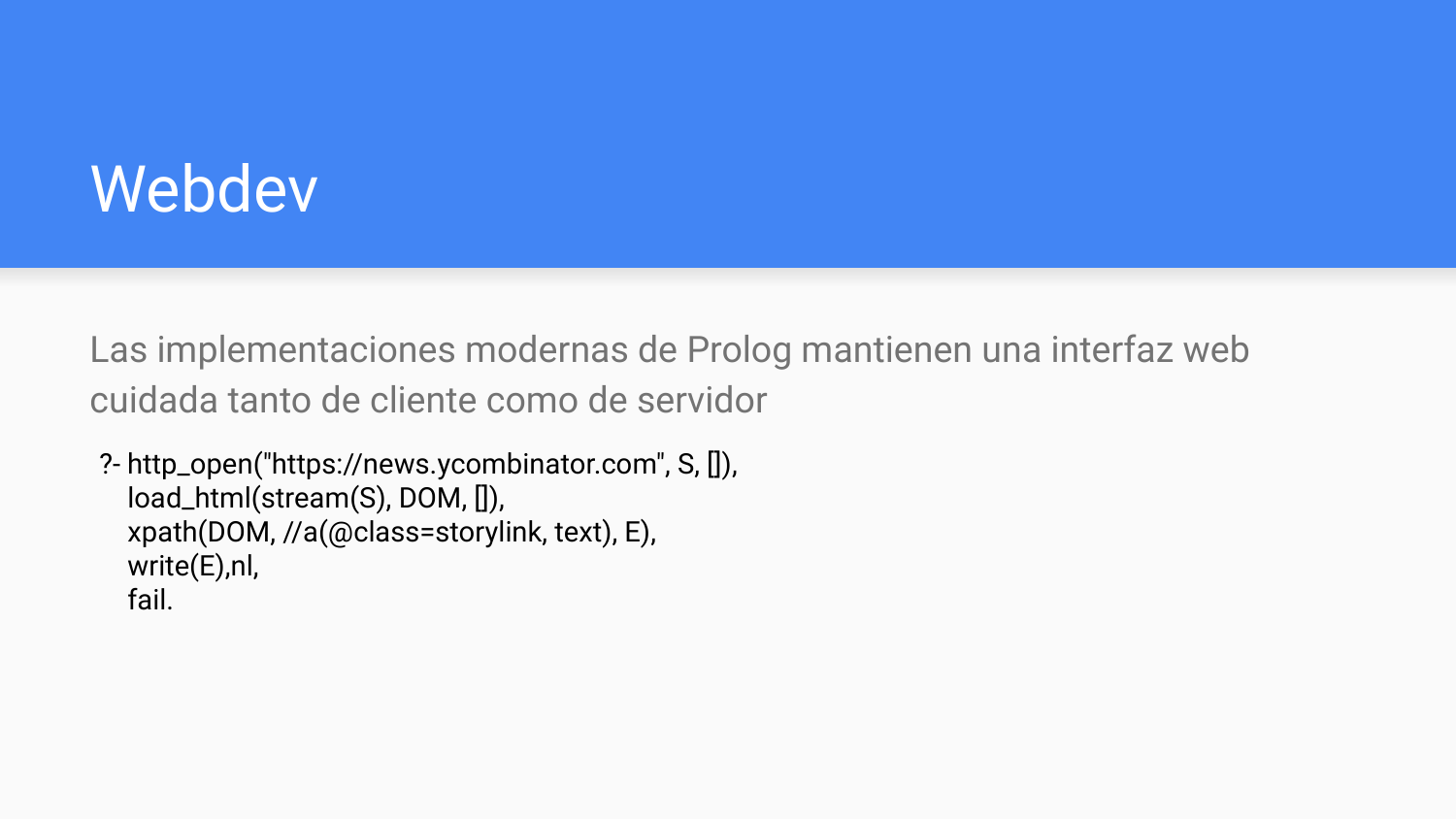

# Webdev
Las implementaciones modernas de Prolog mantienen una interfaz web cuidada tanto de cliente como de servidor
?- http_open("https://news.ycombinator.com", S, []),
    load_html(stream(S), DOM, []),
    xpath(DOM, //a(@class=storylink, text), E),
    write(E),nl,
    fail.